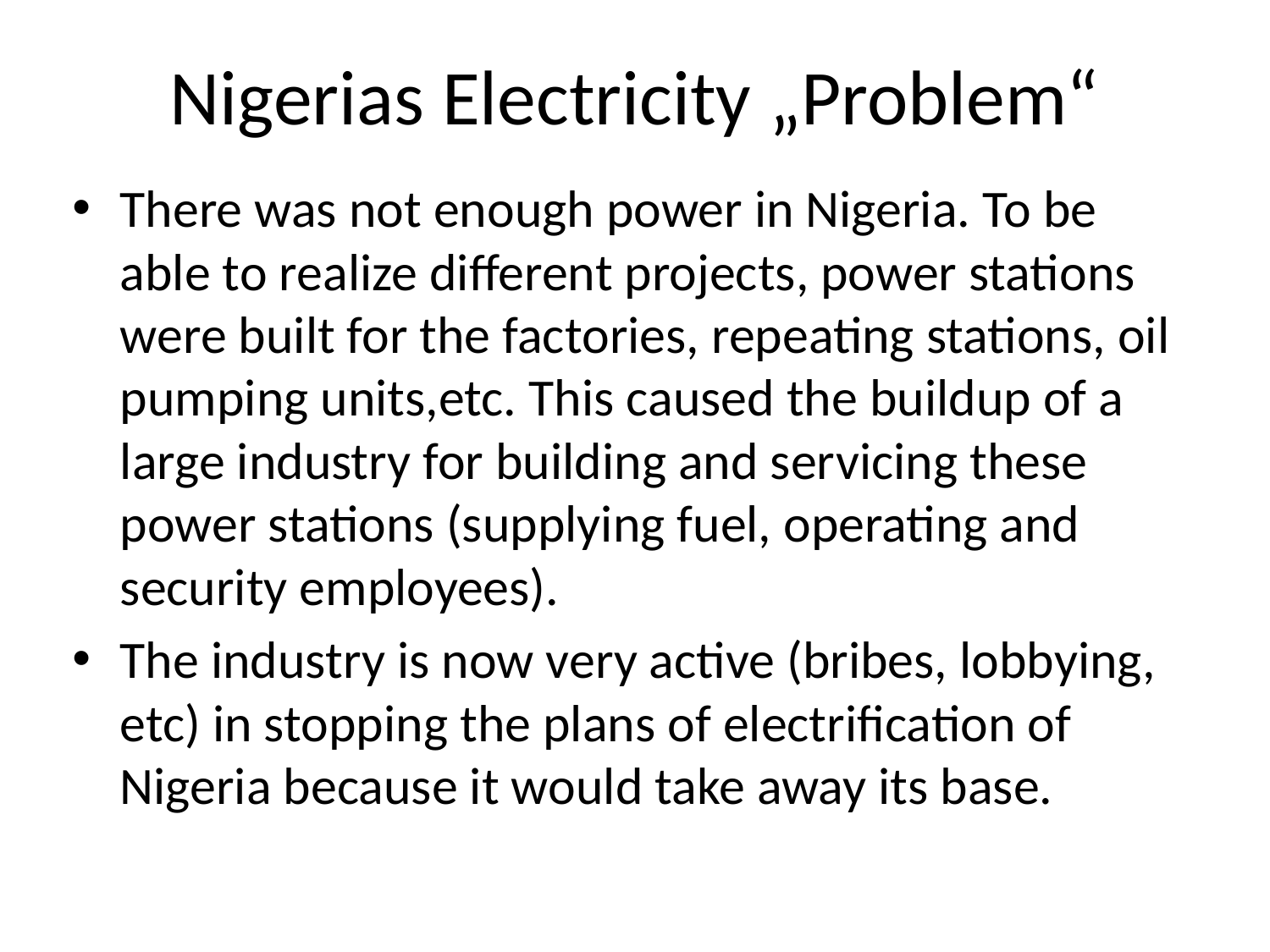

# Nigerias Electricity „Problem“
There was not enough power in Nigeria. To be able to realize different projects, power stations were built for the factories, repeating stations, oil pumping units,etc. This caused the buildup of a large industry for building and servicing these power stations (supplying fuel, operating and security employees).
The industry is now very active (bribes, lobbying, etc) in stopping the plans of electrification of Nigeria because it would take away its base.